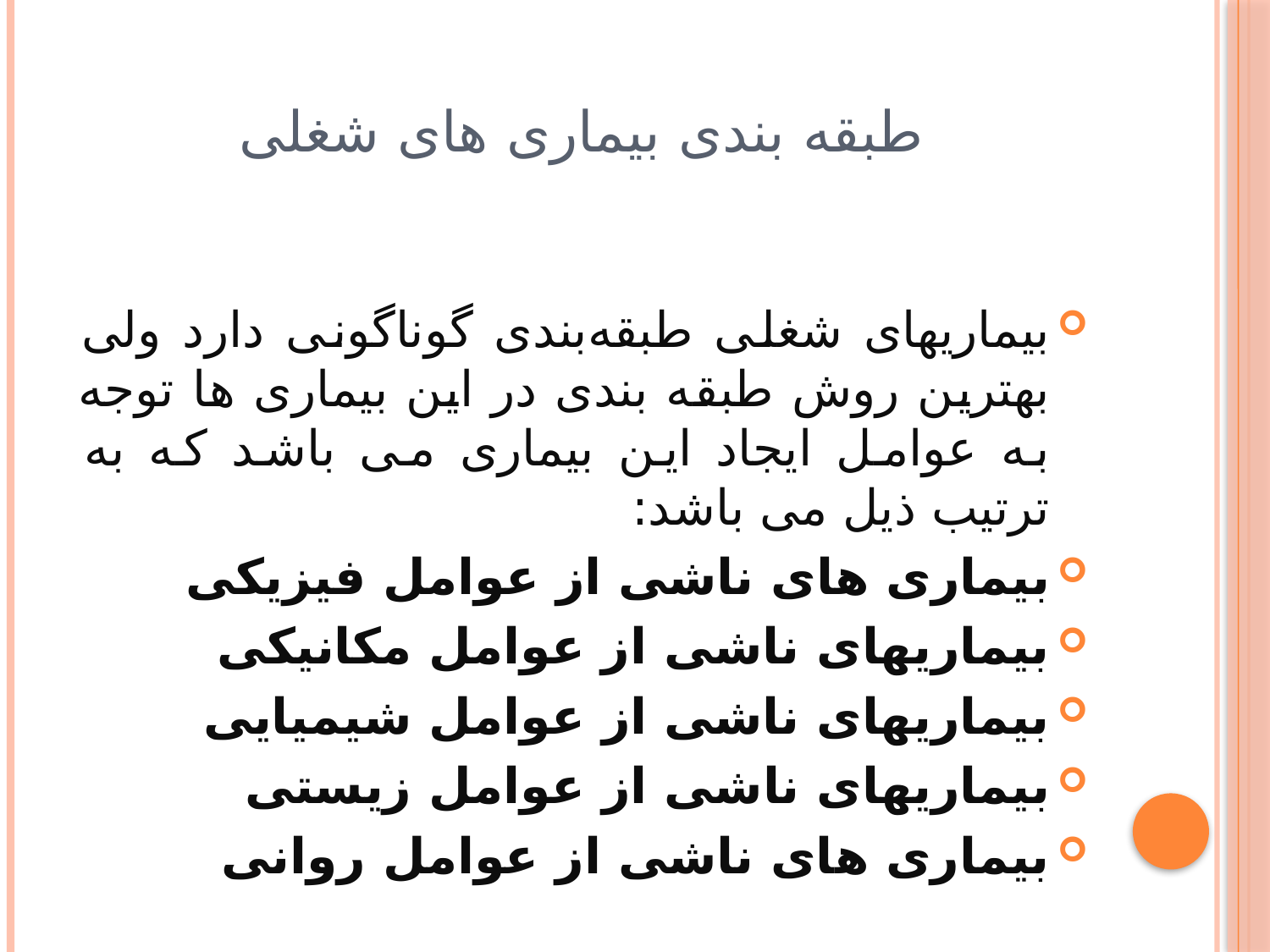

# طبقه بندی بیماری های شغلی

بیماریهای شغلی طبقه‌بندی گوناگونی دارد ولی بهترین روش طبقه بندی در این بیماری ها توجه به عوامل ایجاد این بیماری می باشد که به ترتیب ذیل می باشد:
بیماری های ناشی از عوامل فیزیکی
بیماریهای ناشی از عوامل مکانیکی
بیماریهای ناشی از عوامل شیمیایی
بیماریهای ناشی از عوامل زیستی
بیماری های ناشی از عوامل روانی